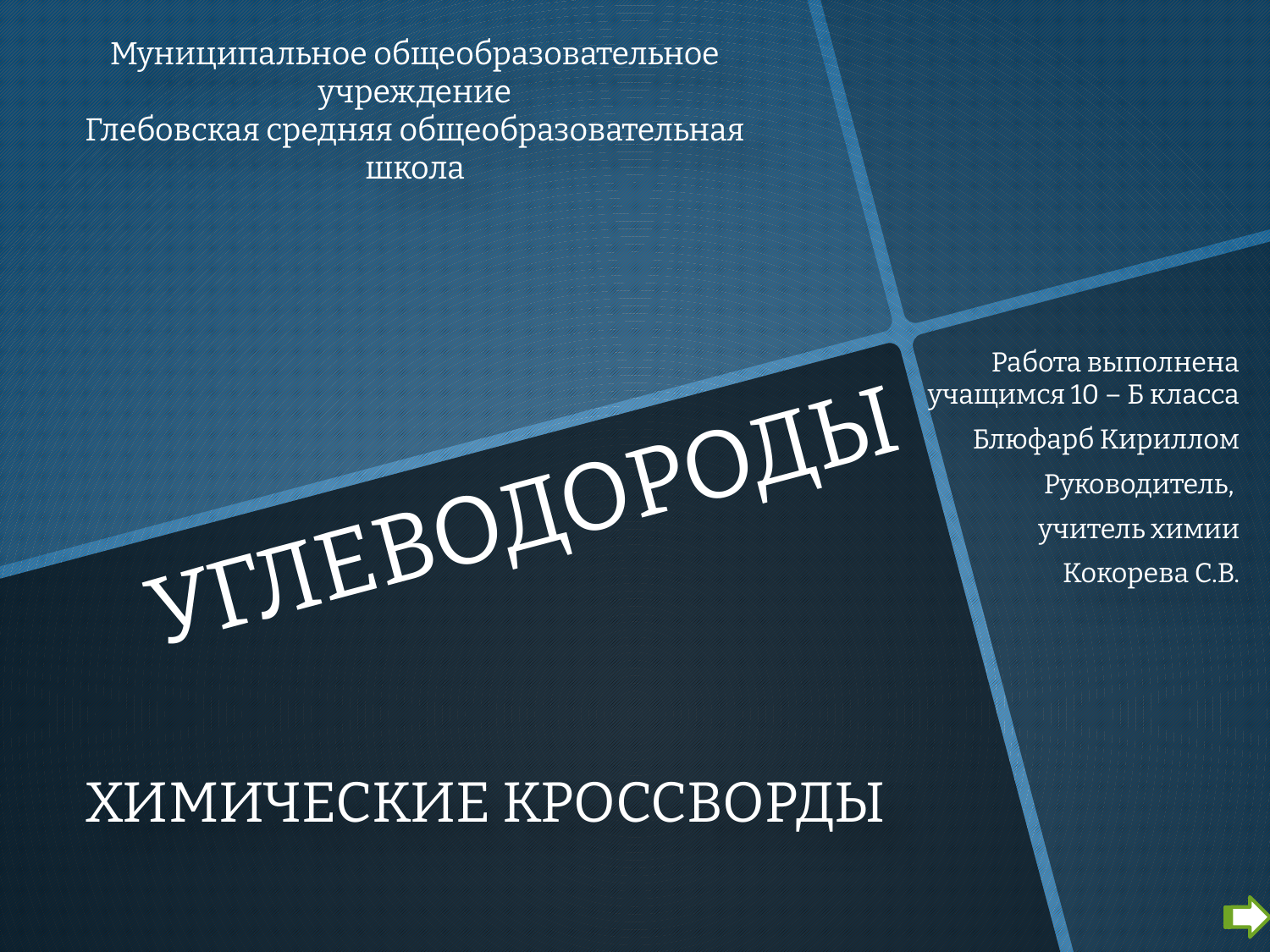

Муниципальное общеобразовательное учреждение
Глебовская средняя общеобразовательная школа
Работа выполнена учащимся 10 – Б класса
Блюфарб Кириллом
Руководитель,
учитель химии
  Кокорева С.В.

УГЛЕВОДОРОДЫ
# ХИМИЧЕСКИЕ КРОССВОРДЫ